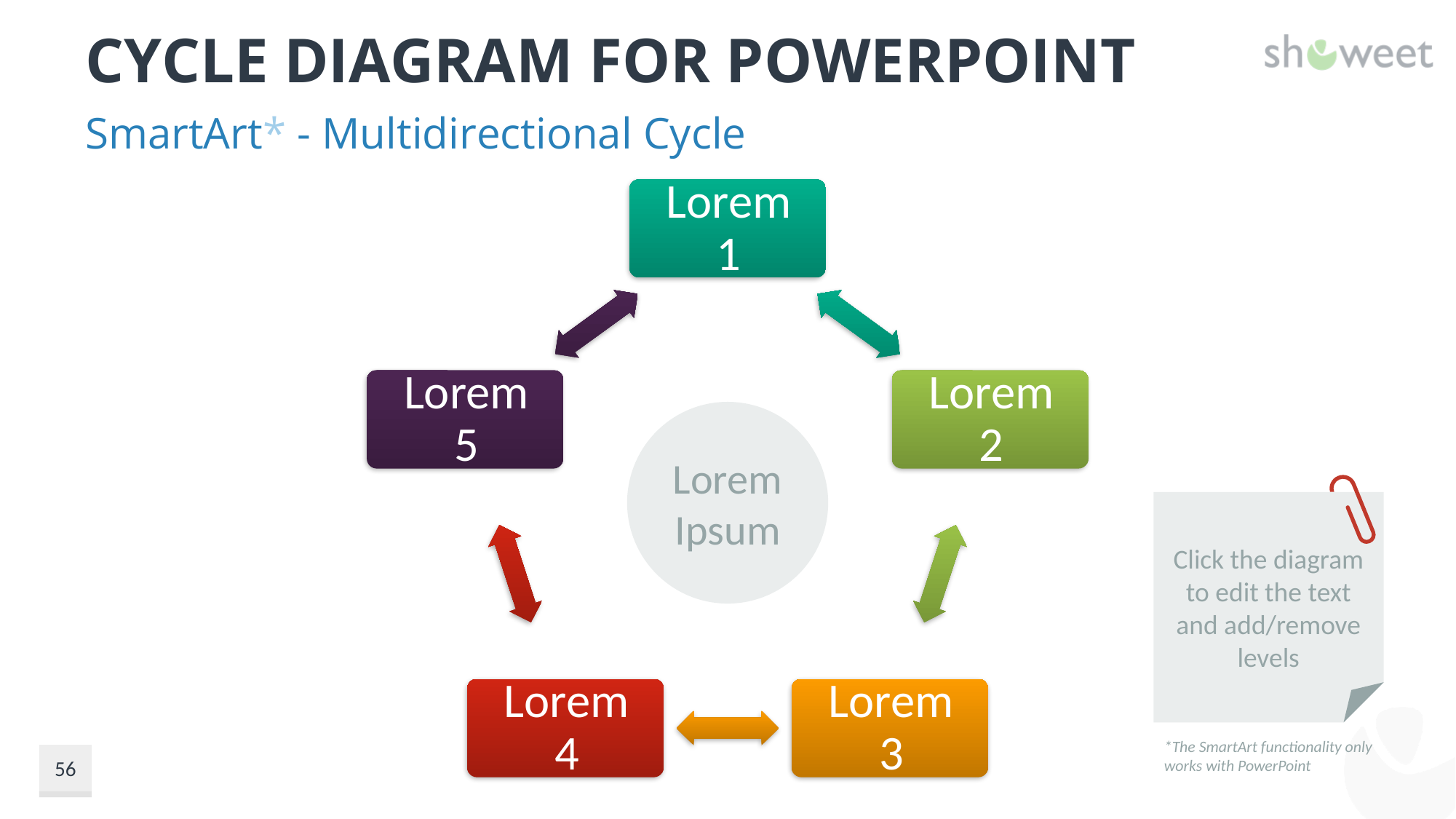

# Cycle Diagram for PowerPoint
SmartArt* - Multidirectional Cycle
Lorem 1

Lorem 2

Lorem 3

Lorem 4

Lorem 5

Lorem Ipsum

Click the diagram to edit the text and add/remove levels

*The SmartArt functionality only works with PowerPoint
56